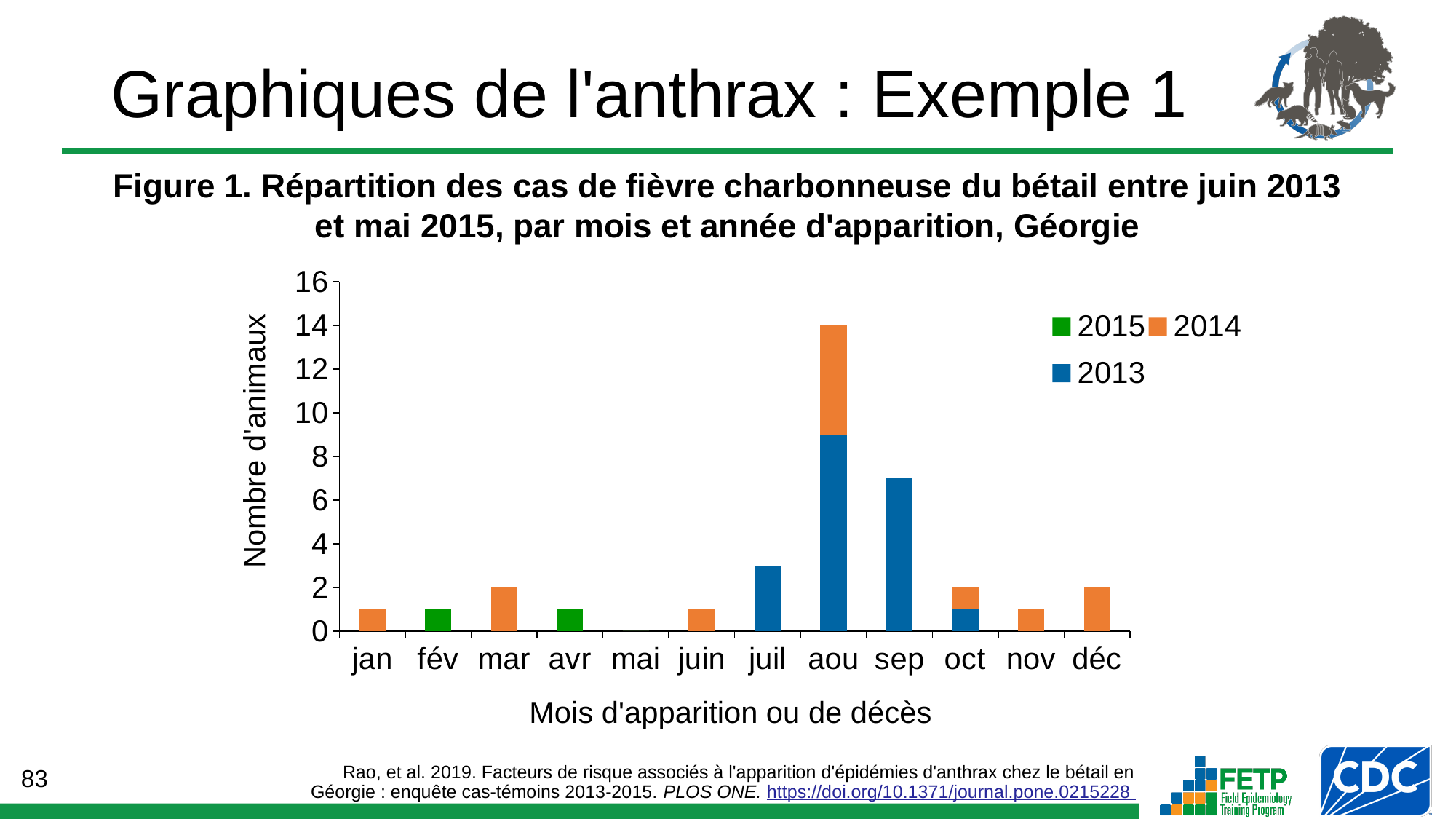

# Graphiques de l'anthrax : Exemple 1
Figure 1. Répartition des cas de fièvre charbonneuse du bétail entre juin 2013 et mai 2015, par mois et année d'apparition, Géorgie

### Chart

| Category | 2013 | 2014 | 2015 |
|---|---|---|---|
| jan | 0.0 | 1.0 | 0.0 |
| fév | 0.0 | 0.0 | 1.0 |
| mar | 0.0 | 2.0 | 0.0 |
| avr | 0.0 | 0.0 | 1.0 |
| mai | 0.0 | 0.0 | 0.0 |
| juin | 0.0 | 1.0 | 0.0 |
| juil | 3.0 | 0.0 | 0.0 |
| aou | 9.0 | 5.0 | 0.0 |
| sep | 7.0 | 0.0 | 0.0 |
| oct | 1.0 | 1.0 | 0.0 |
| nov | 0.0 | 1.0 | 0.0 |
| déc | 0.0 | 2.0 | 0.0 |
Nombre d'animaux
Mois d'apparition ou de décès
Rao, et al. 2019. Facteurs de risque associés à l'apparition d'épidémies d'anthrax chez le bétail en Géorgie : enquête cas-témoins 2013-2015. PLOS ONE. https://doi.org/10.1371/journal.pone.0215228